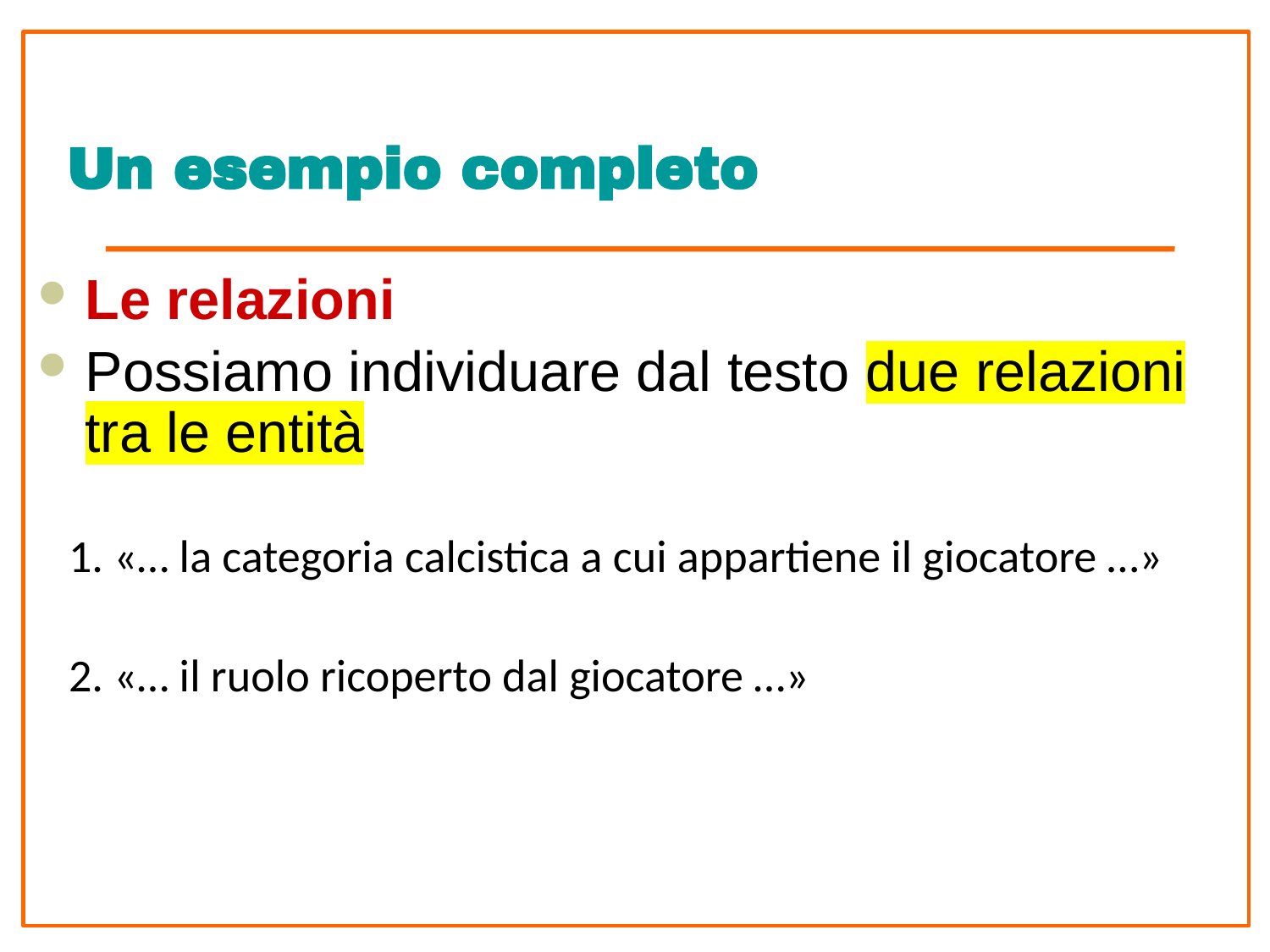

# Un esempio completo
Le relazioni
Possiamo individuare dal testo due relazioni tra le entità

   1. «… la categoria calcistica a cui appartiene il giocatore …»

   2. «… il ruolo ricoperto dal giocatore …»